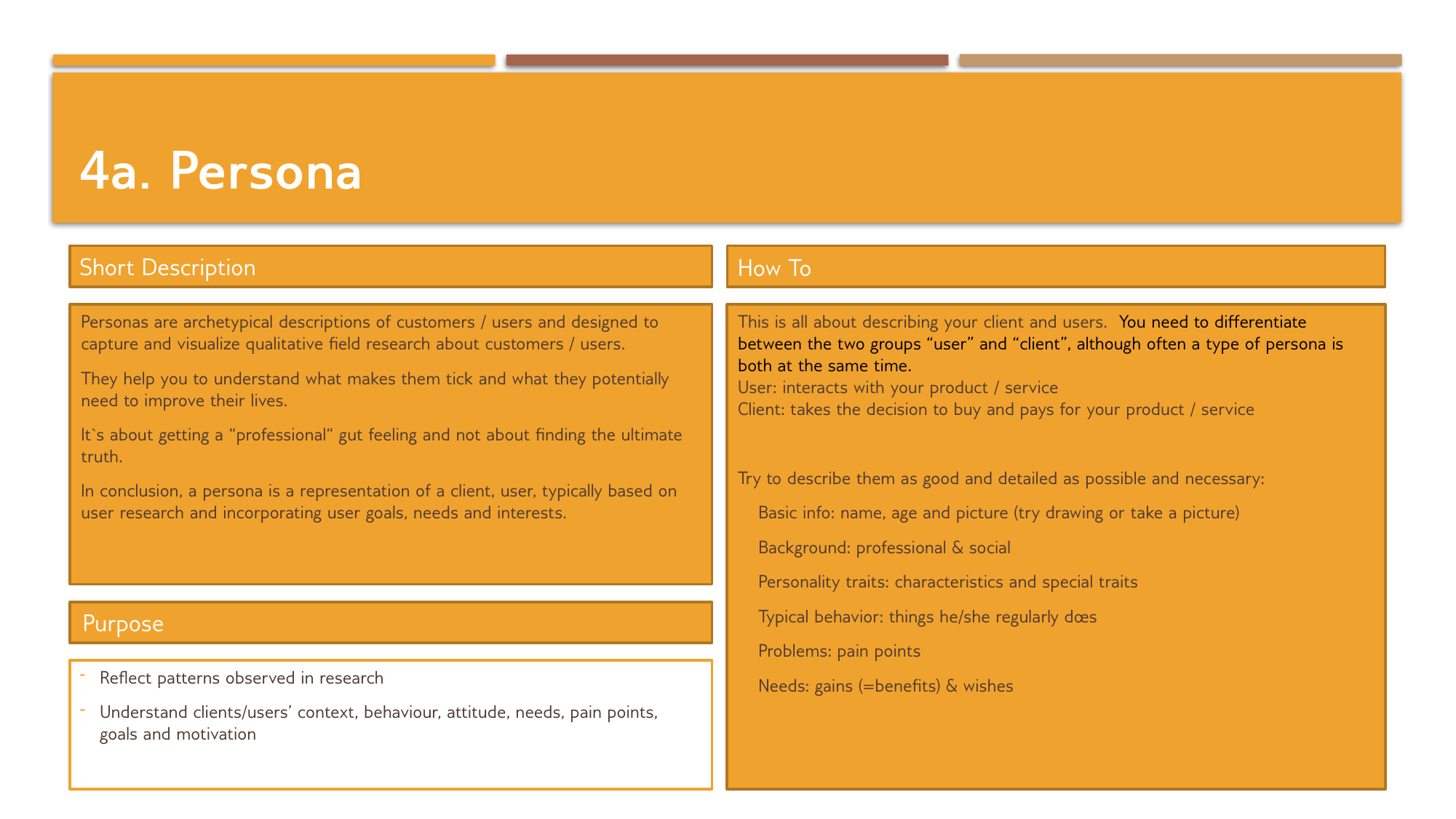

# 4a. Persona
Short Description
How To
This is all about describing your client and users.  You need to differentiate between the two groups “user” and “client”, although often a type of persona is both at the same time.
User: interacts with your product / service
Client: takes the decision to buy and pays for your product / service

Try to describe them as good and detailed as possible and necessary:
Basic info: name, age and picture (try drawing or take a picture)
Background: professional & social
Personality traits: characteristics and special traits
Typical behavior: things he/she regularly does
Problems: pain points
Needs: gains (=benefits) & wishes
Personas are archetypical descriptions of customers / users and designed to capture and visualize qualitative field research about customers / users.
They help you to understand what makes them tick and what they potentially need to improve their lives.
It`s about getting a “professional“ gut feeling and not about finding the ultimate truth.
In conclusion, a persona is a representation of a client, user, typically based on user research and incorporating user goals, needs and interests.
Purpose
Reflect patterns observed in research
Understand clients/users’ context, behaviour, attitude, needs, pain points, goals and motivation